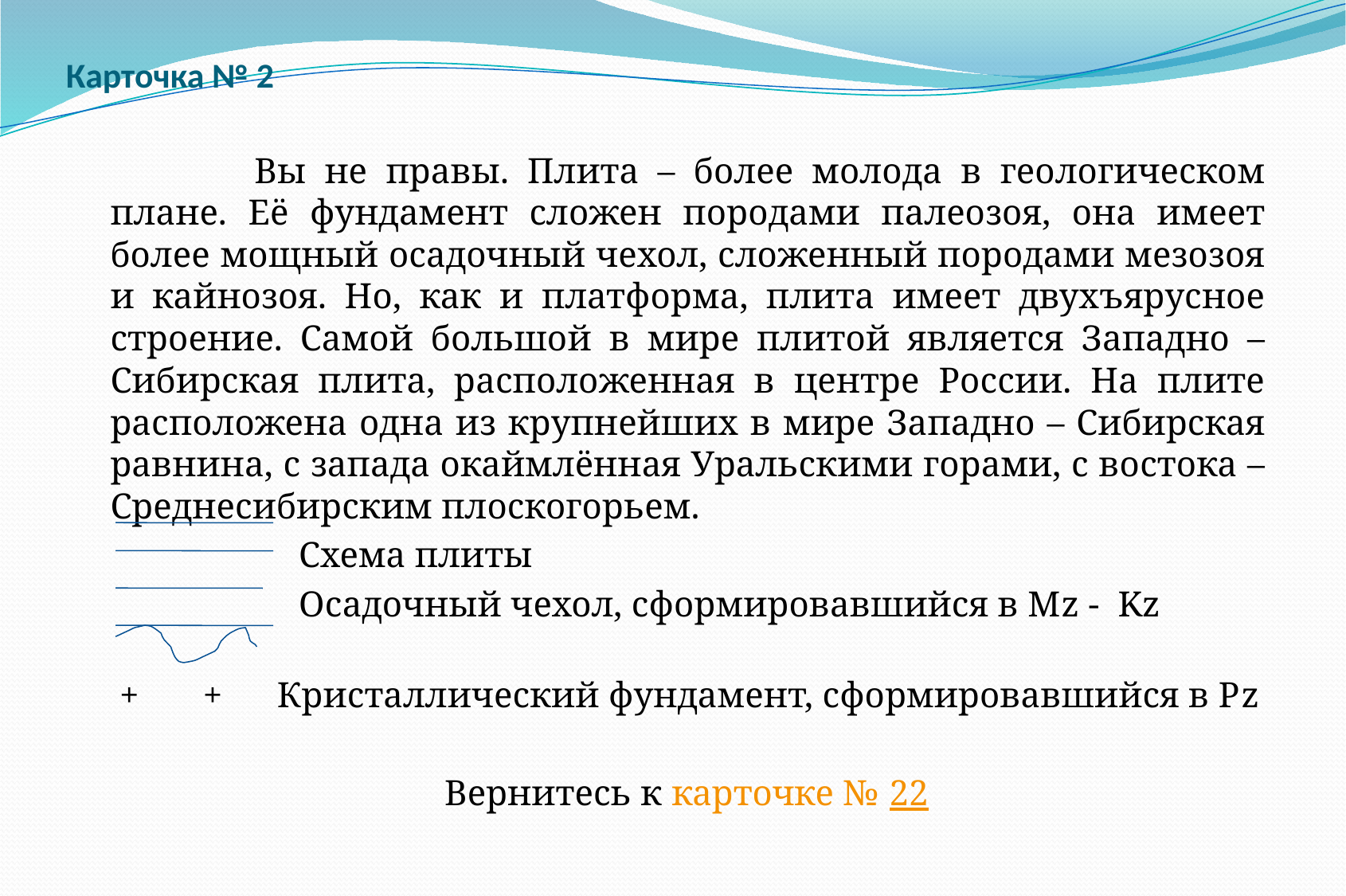

# Карточка № 2

     	Вы не правы. Плита – более молода в геологическом плане. Её фундамент сложен породами палеозоя, она имеет более мощный осадочный чехол, сложенный породами мезозоя и кайнозоя. Но, как и платформа, плита имеет двухъярусное строение. Самой большой в мире плитой является Западно – Сибирская плита, расположенная в центре России. На плите расположена одна из крупнейших в мире Западно – Сибирская равнина, с запада окаймлённая Уральскими горами, с востока – Среднесибирским плоскогорьем.
                        Схема плиты
                        Осадочный чехол, сформировавшийся в Мz -  Kz
 
 +       +      Кристаллический фундамент, сформировавшийся в Рz

   Вернитесь к карточке № 22